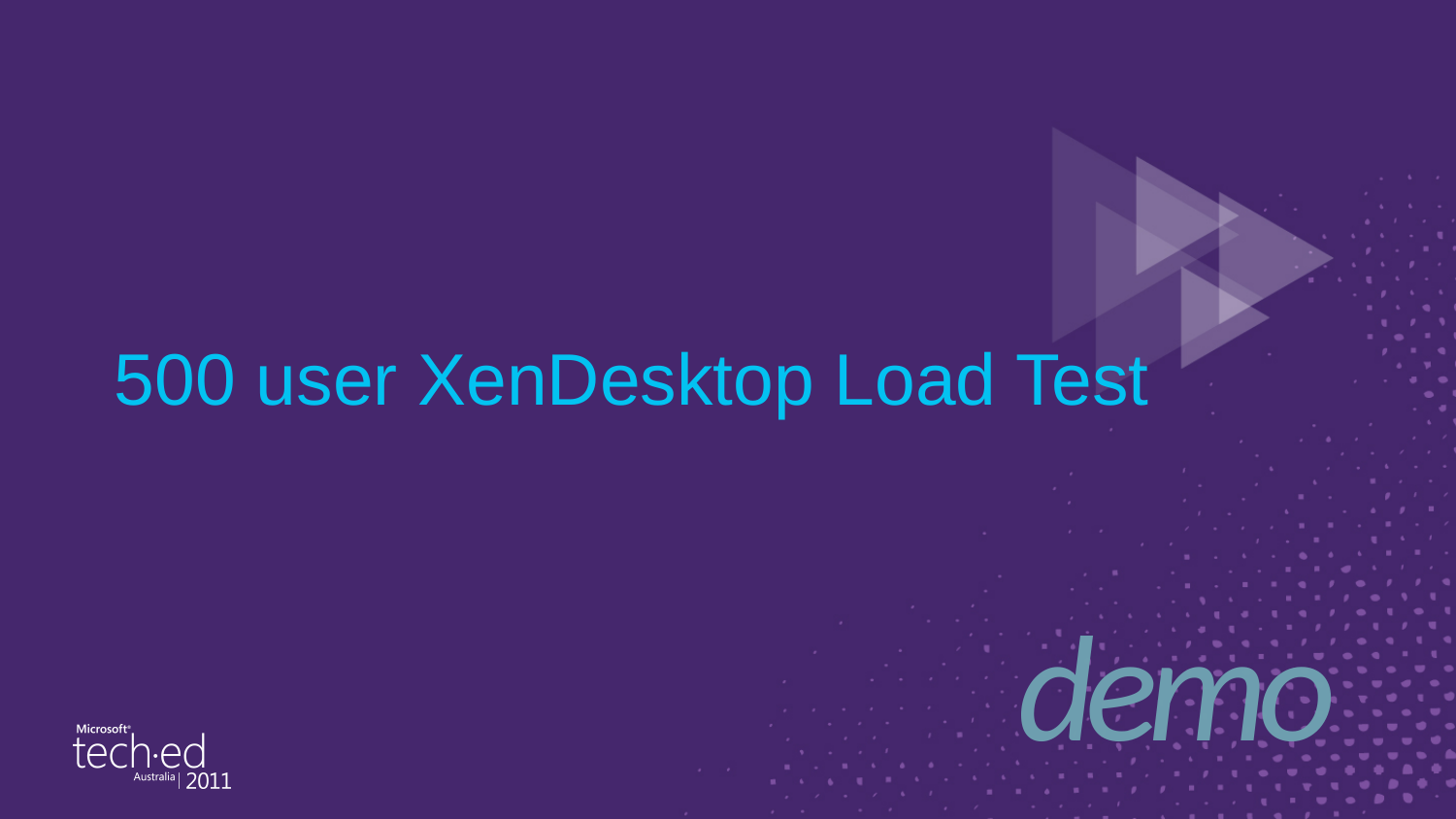

# 500 user XenDesktop Load Test

demo